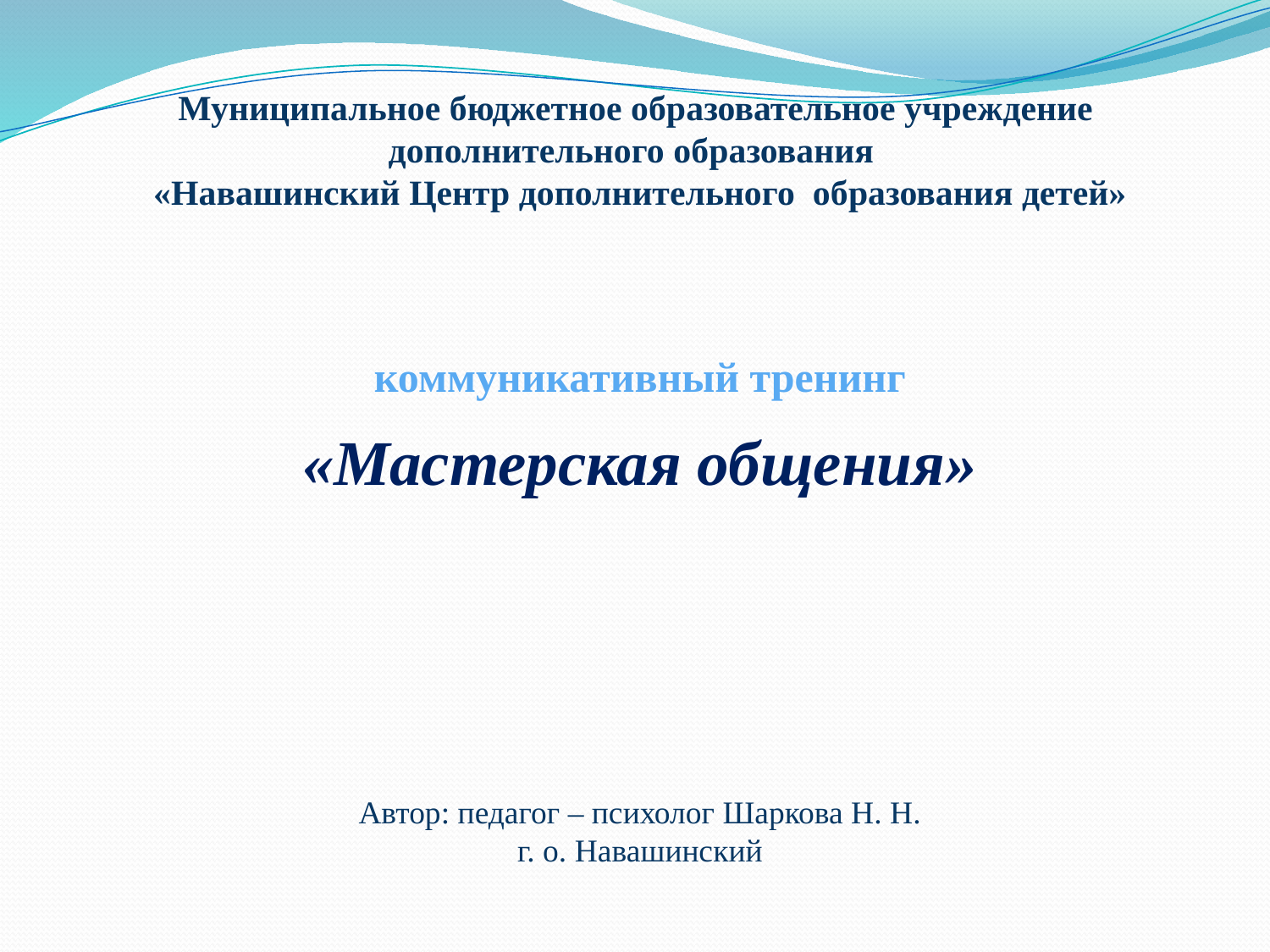

Муниципальное бюджетное образовательное учреждение
дополнительного образования
«Навашинский Центр дополнительного  образования детей»
коммуникативный тренинг
«Мастерская общения»
Автор: педагог – психолог Шаркова Н. Н.
г. о. Навашинский